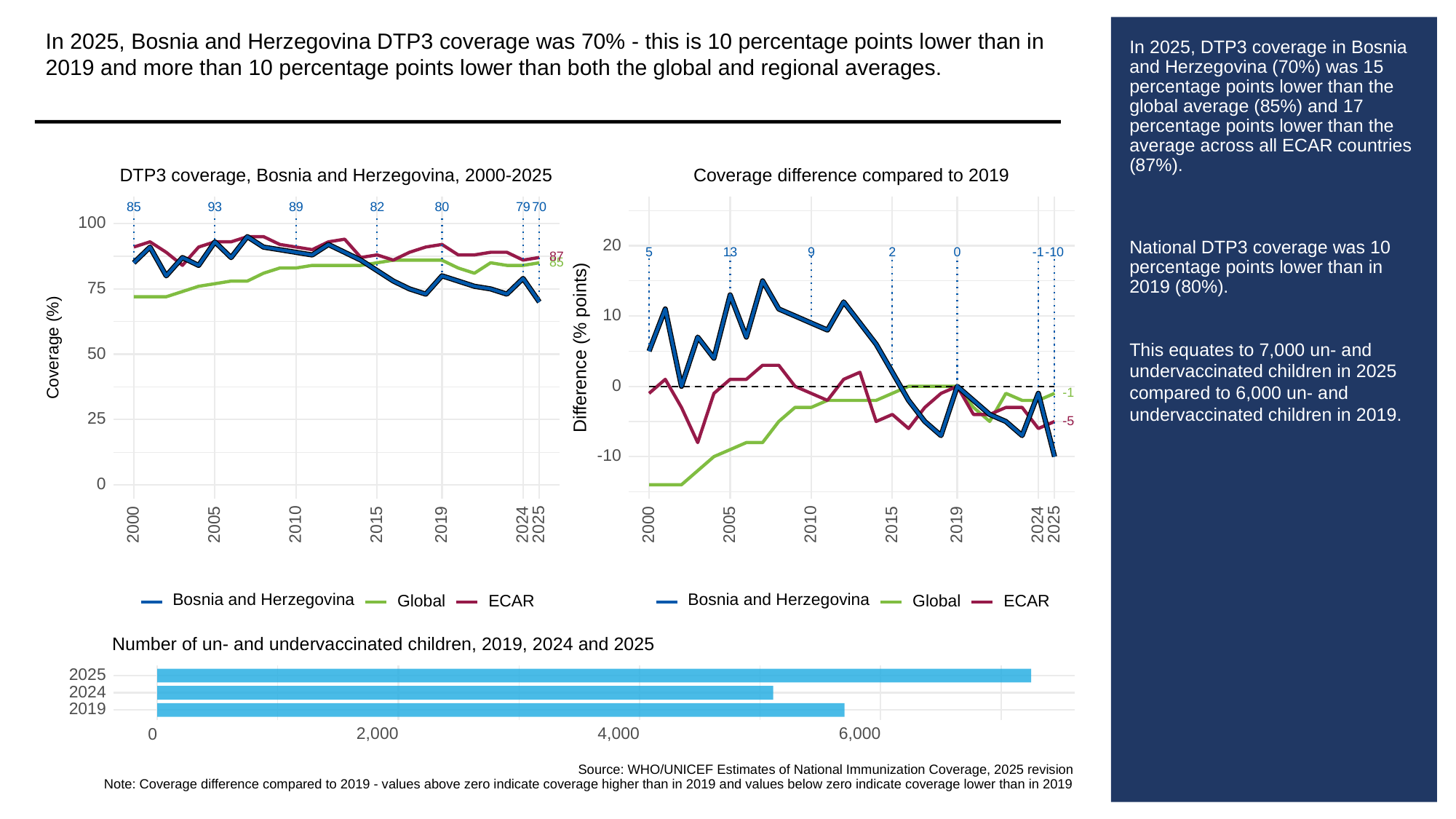

In 2025, Bosnia and Herzegovina DTP3 coverage was 70% - this is 10 percentage points lower than in 2019 and more than 10 percentage points lower than both the global and regional averages.
# In 2025, DTP3 coverage in Bosnia and Herzegovina (70%) was 15 percentage points lower than the global average (85%) and 17 percentage points lower than the average across all ECAR countries (87%).

National DTP3 coverage was 10 percentage points lower than in 2019 (80%).

This equates to 7,000 un- and undervaccinated children in 2025 compared to 6,000 un- and undervaccinated children in 2019.

Coverage difference compared to 2019
DTP3 coverage, Bosnia and Herzegovina, 2000-2025

93
85
89
82
80
79
70

100

20

13
9
0
-10
2
-1
5
87

85

75

10

Difference (% points)
Coverage (%)
50

0

-1
25
-5

-10

0

2000
2005
2010
2015
2019
2024
2025
2000
2005
2010
2015
2019
2024
2025
Bosnia and Herzegovina
Bosnia and Herzegovina
Global
ECAR
Global
ECAR

Number of un- and undervaccinated children, 2019, 2024 and 2025

2025

2024

2019

2,000
4,000
6,000
0
Source: WHO/UNICEF Estimates of National Immunization Coverage, 2025 revision
Note: Coverage difference compared to 2019 - values above zero indicate coverage higher than in 2019 and values below zero indicate coverage lower than in 2019